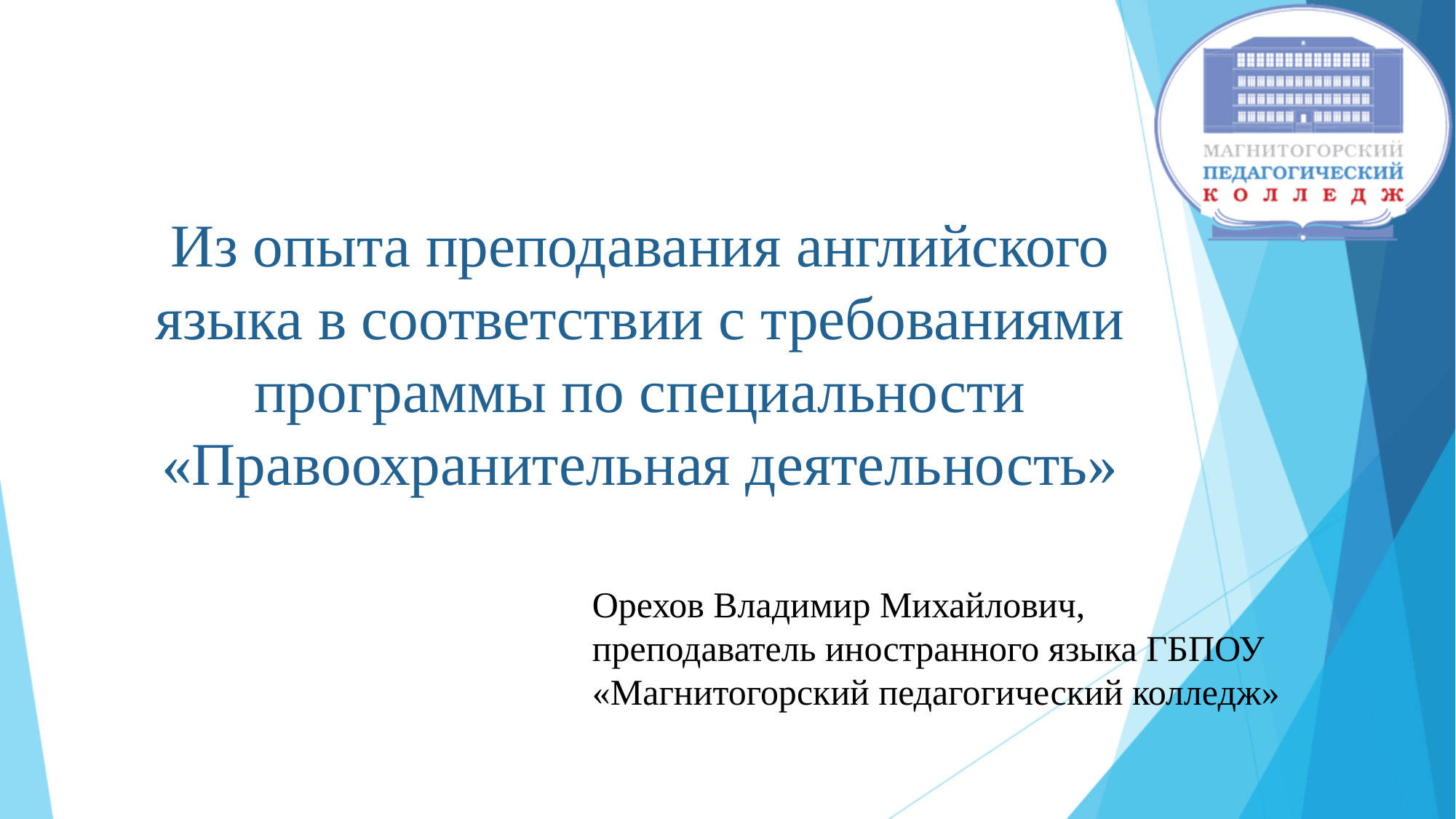

# Из опыта преподавания английского языка в соответствии с требованиями программы по специальности «Правоохранительная деятельность»
Орехов Владимир Михайлович,
преподаватель иностранного языка ГБПОУ «Магнитогорский педагогический колледж»